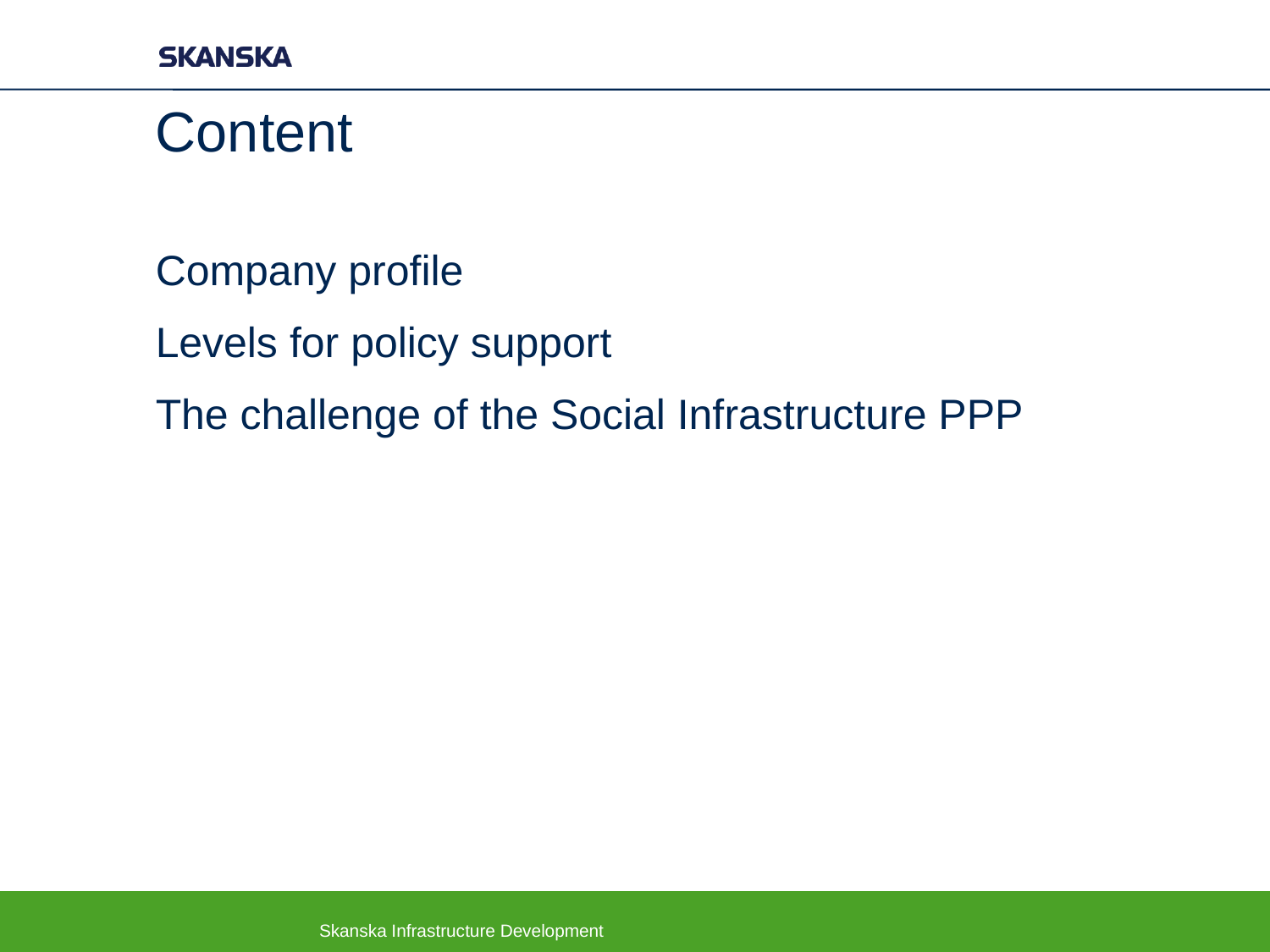

# Content
Company profile
Levels for policy support
The challenge of the Social Infrastructure PPP
Skanska Infrastructure Development